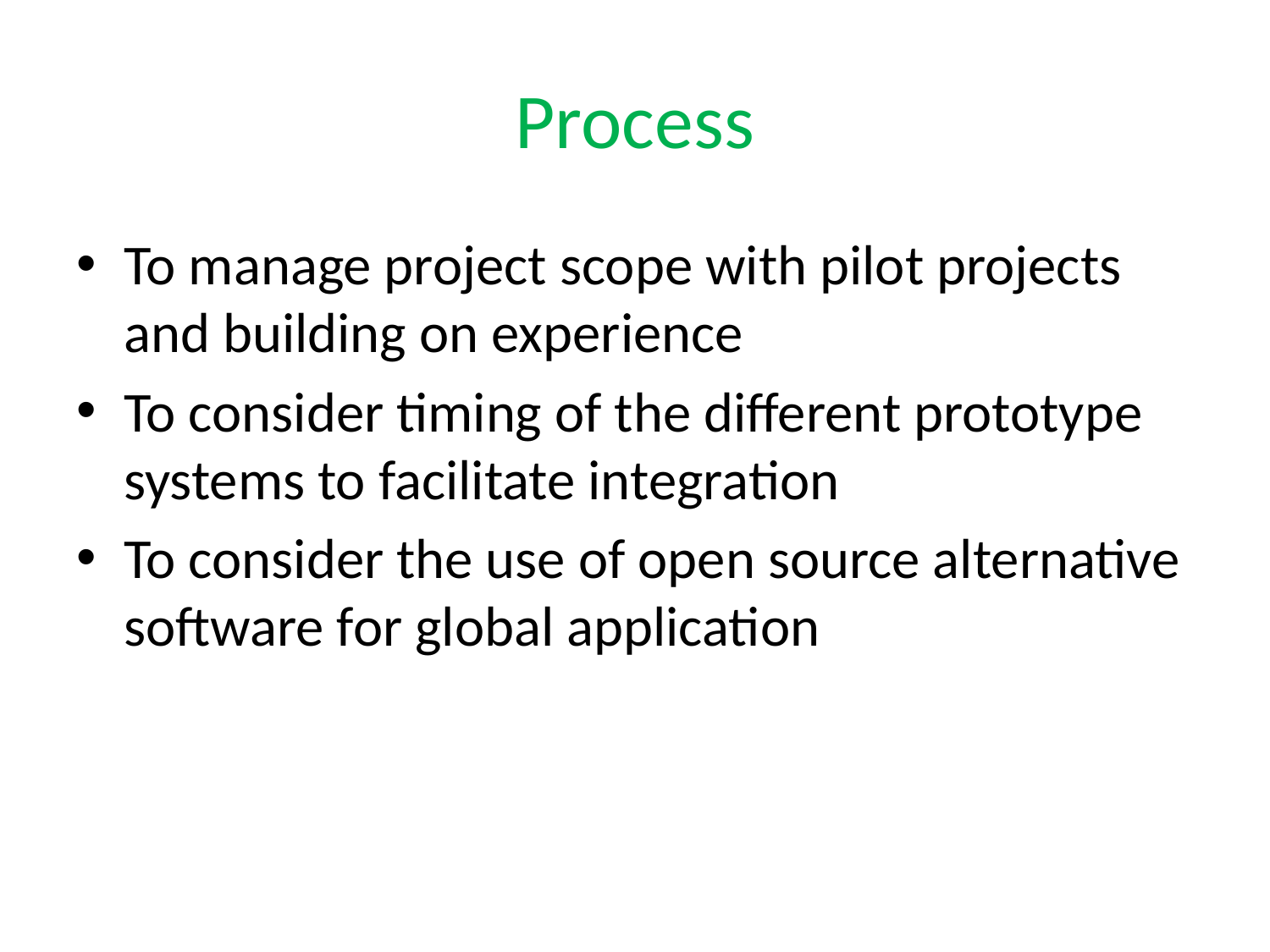

# Process
To manage project scope with pilot projects and building on experience
To consider timing of the different prototype systems to facilitate integration
To consider the use of open source alternative software for global application